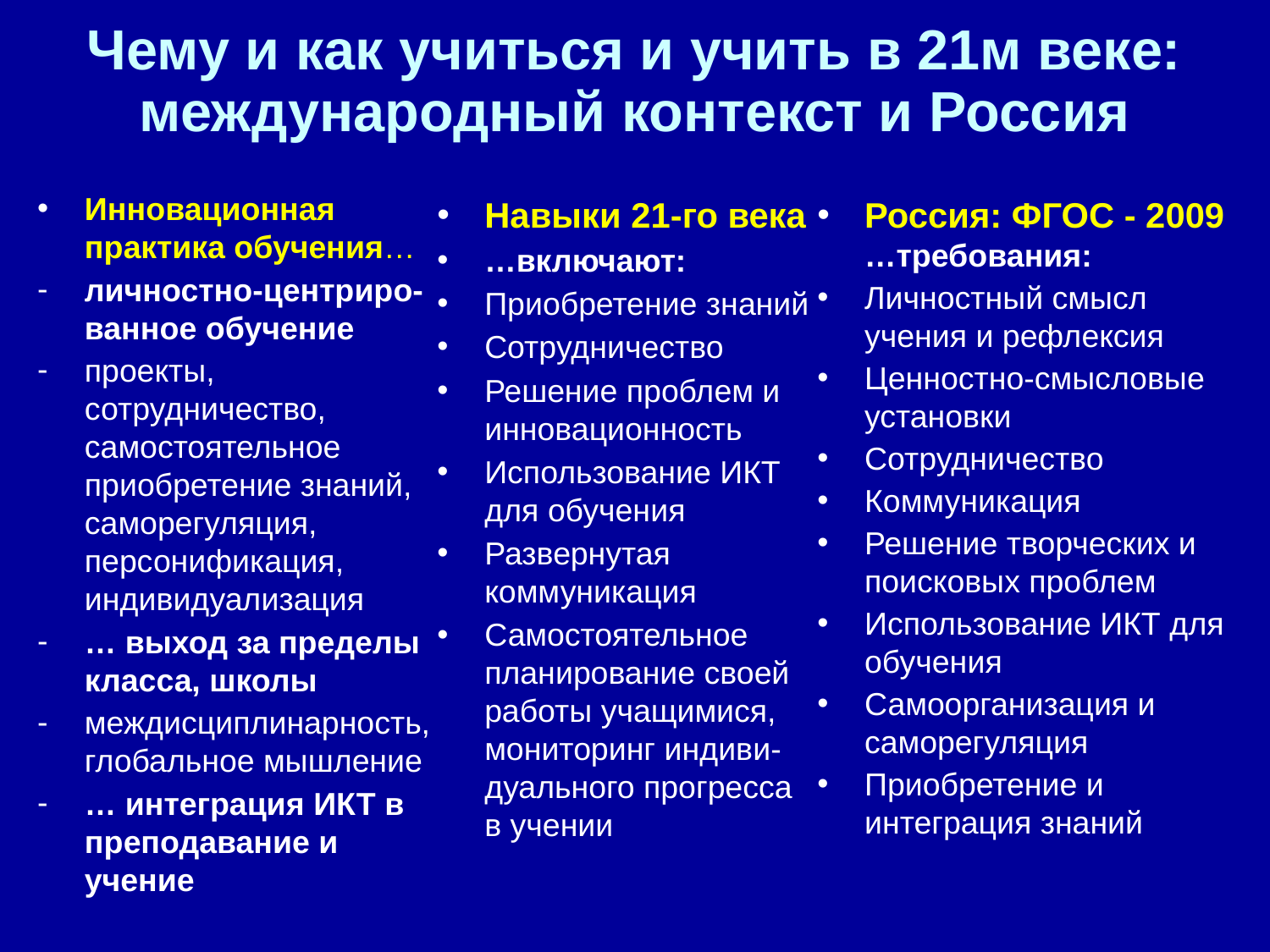

Чему и как учиться и учить в 21м веке: международный контекст и Россия
Инновационная практика обучения…
личностно-центриро-ванное обучение
проекты, сотрудничество, самостоятельное приобретение знаний, саморегуляция, персонификация, индивидуализация
… выход за пределы класса, школы
междисциплинарность, глобальное мышление
… интеграция ИКТ в преподавание и учение
Навыки 21-го века
…включают:
Приобретение знаний
Сотрудничество
Решение проблем и инновационность
Использование ИКТ для обучения
Развернутая коммуникация
Самостоятельное планирование своей работы учащимися, мониторинг индиви- дуального прогресса в учении
Россия: ФГОС - 2009 …требования:
Личностный смысл учения и рефлексия
Ценностно-смысловые установки
Сотрудничество
Коммуникация
Решение творческих и поисковых проблем
Использование ИКТ для обучения
Самоорганизация и саморегуляция
Приобретение и интеграция знаний